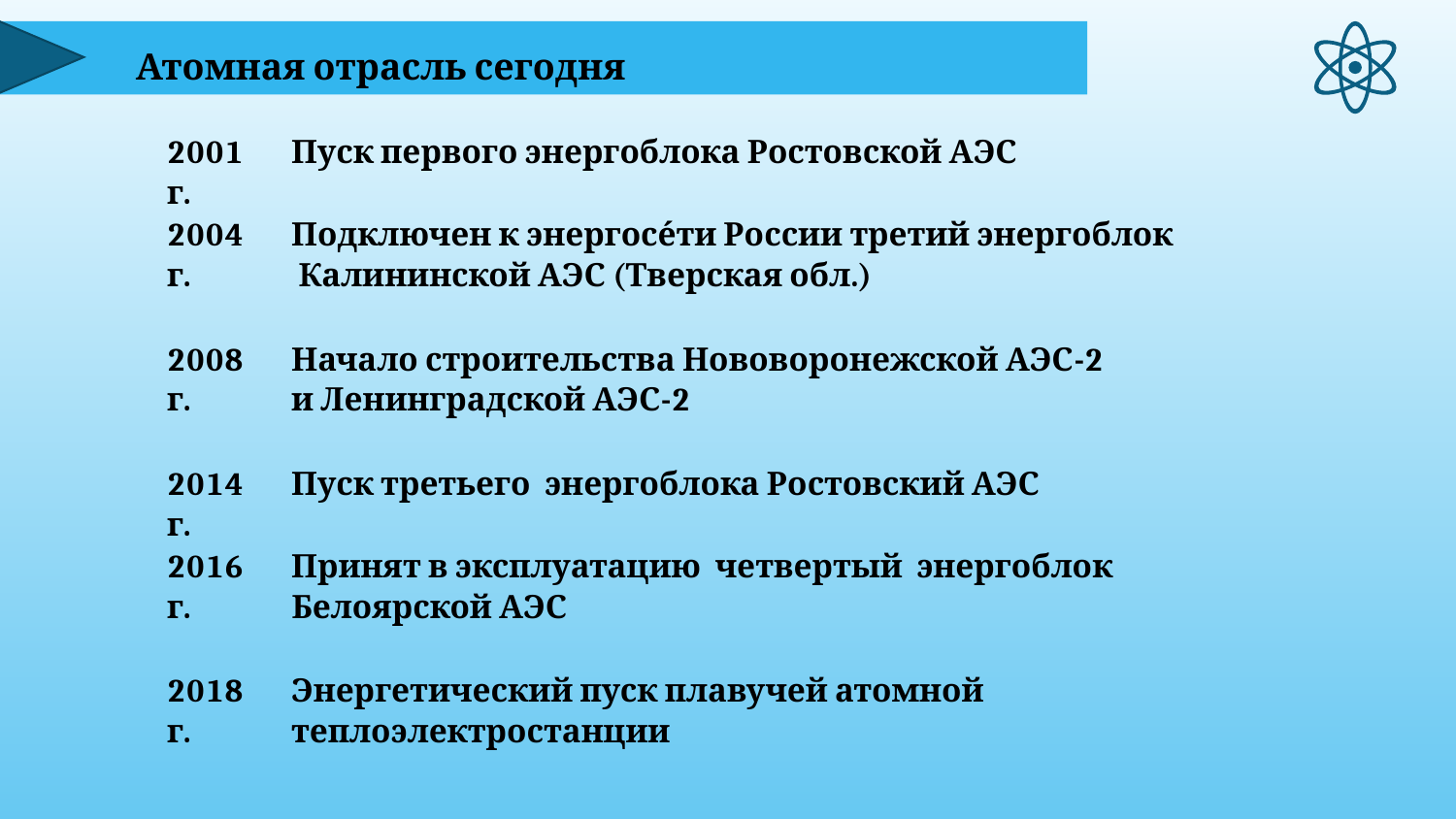

Атомная отрасль сегодня
| 2001 г. | Пуск первого энергоблока Ростовской АЭС |
| --- | --- |
| 2004 г. | Подключен к энергосе́ти России третий энергоблок Калининской АЭС (Тверская обл.) |
| 2008 г. | Начало строительства Нововоронежской АЭС-2 и Ленинградской АЭС-2 |
| 2014 г. | Пуск третьего энергоблока Ростовский АЭС |
| 2016 г. | Принят в эксплуатацию четвертый энергоблок Белоярской АЭС |
| 2018 г. | Энергетический пуск плавучей атомной теплоэлектростанции |